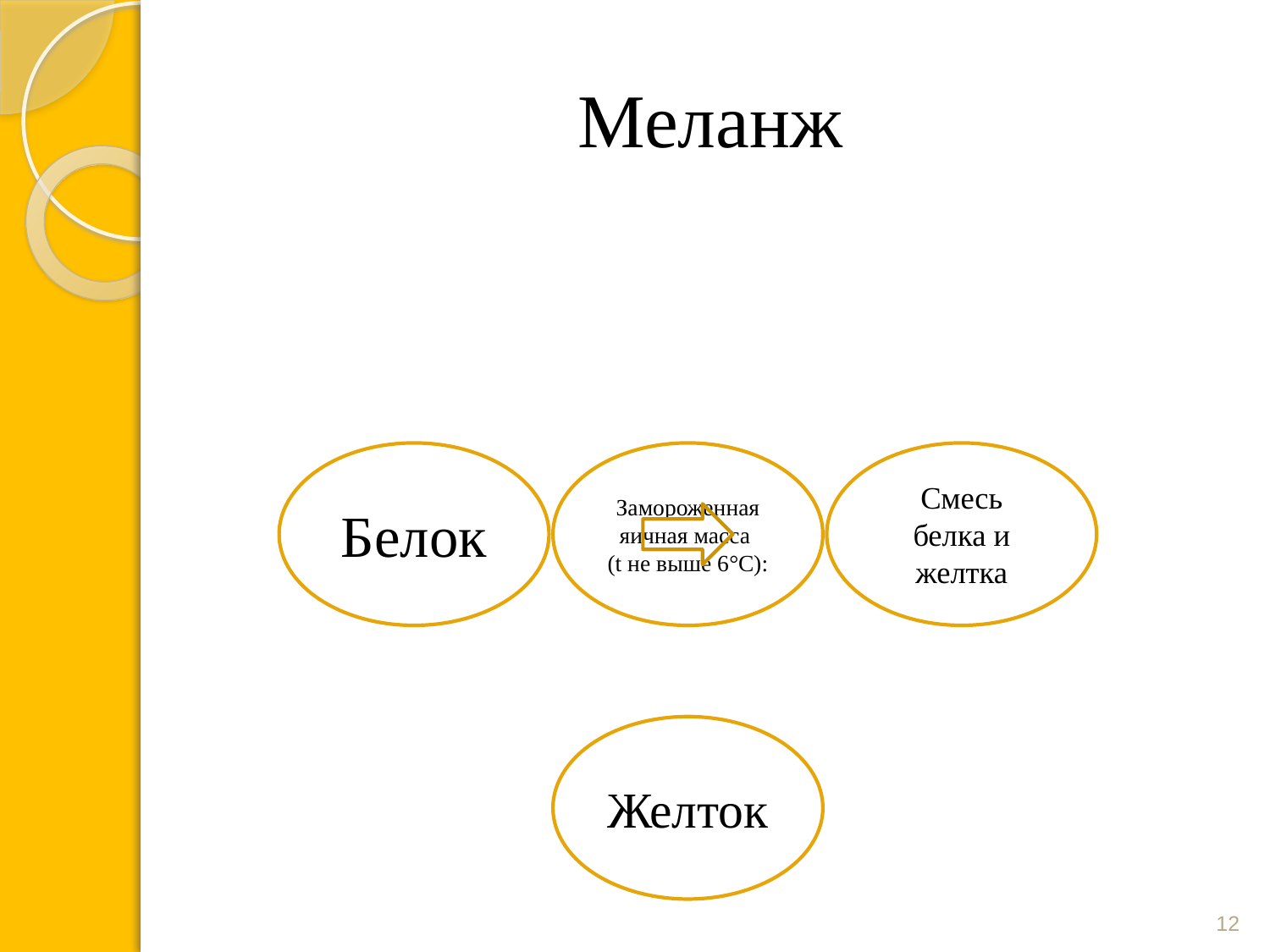

# Меланж
Замороженная яичная масса
(t не выше 6°С):
Смесь белка и желтка
Желток
Белок
12